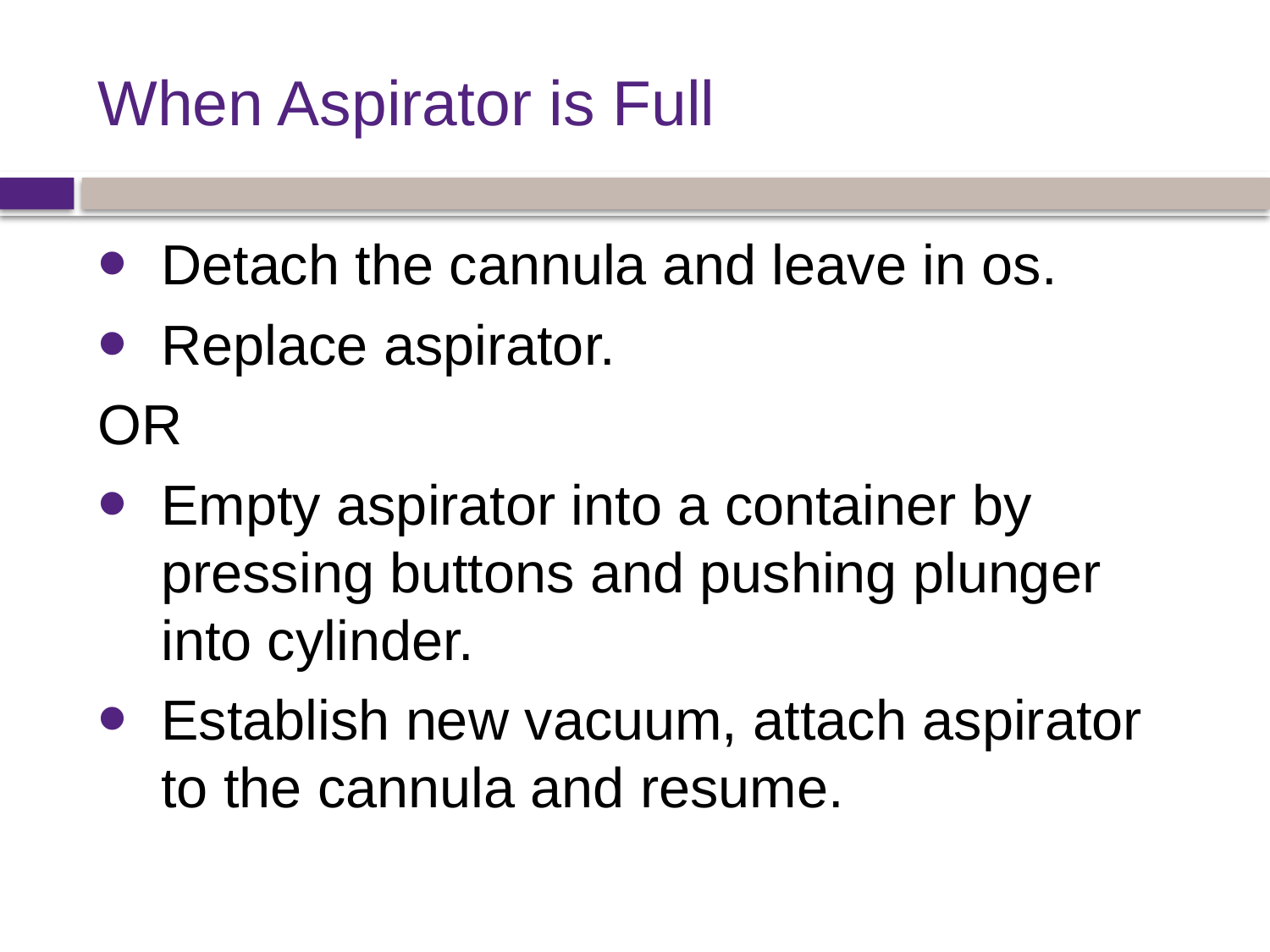

# When Aspirator is Full
Detach the cannula and leave in os.
Replace aspirator.
OR
Empty aspirator into a container by pressing buttons and pushing plunger into cylinder.
Establish new vacuum, attach aspirator to the cannula and resume.